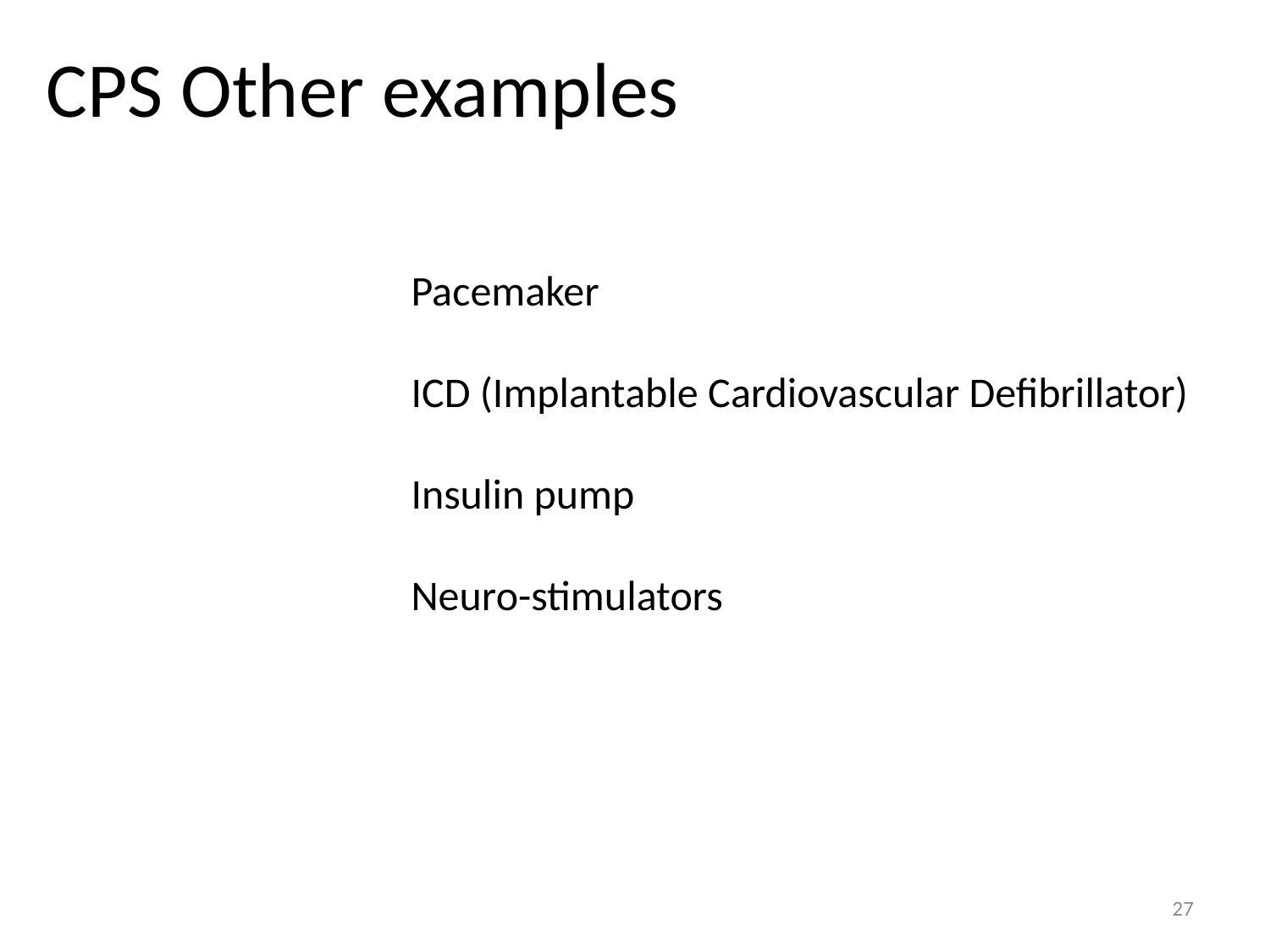

# CPS Other examples
Pacemaker

ICD (Implantable Cardiovascular Defibrillator)

Insulin pump

Neuro-stimulators

27